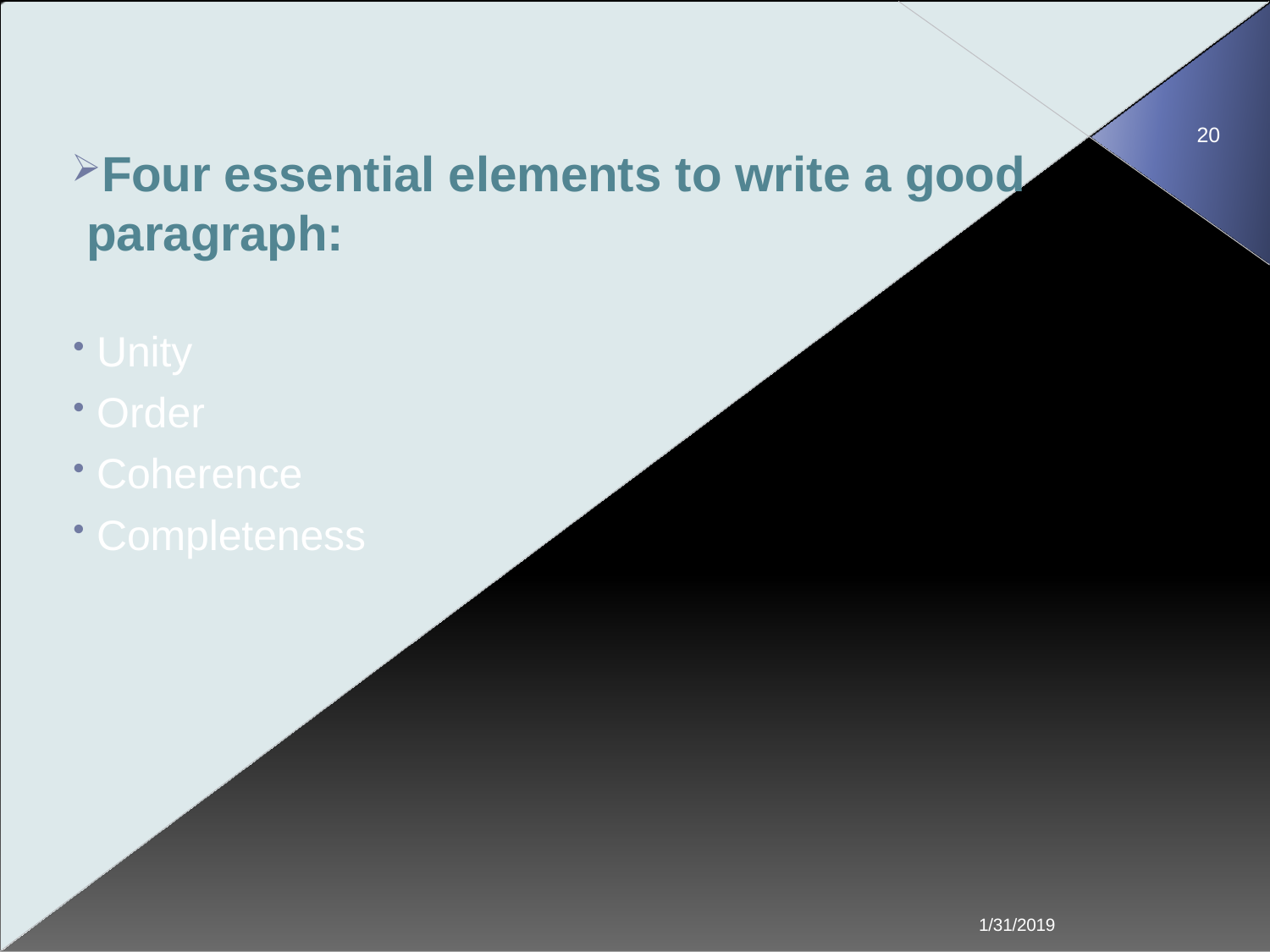

20
Four essential elements to write a good  paragraph:

Unity
Order
Coherence
Completeness
1/31/2019